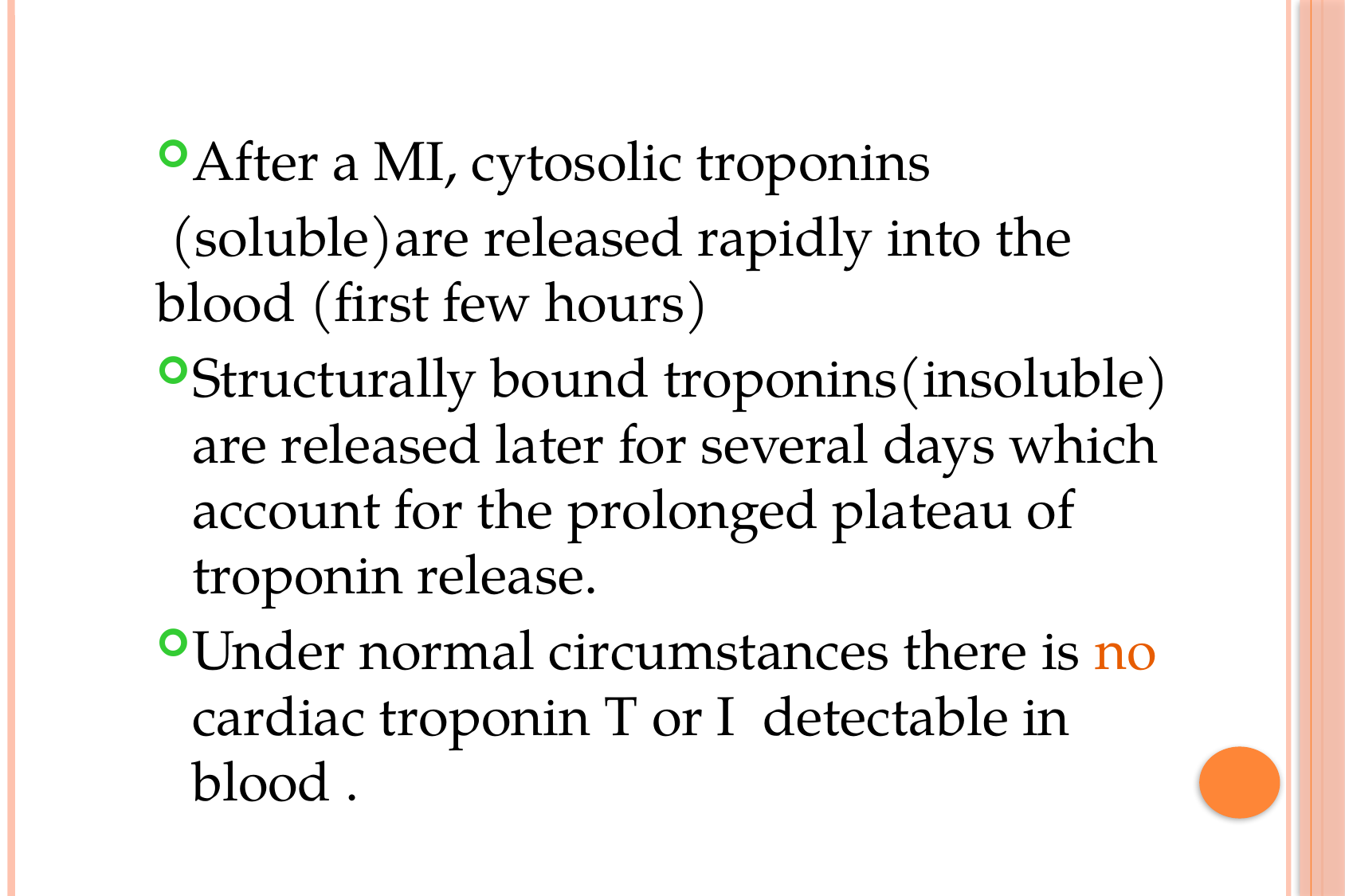

After a MI, cytosolic troponins
 (soluble)are released rapidly into the blood (first few hours)
Structurally bound troponins(insoluble) are released later for several days which account for the prolonged plateau of troponin release.
Under normal circumstances there is no cardiac troponin T or I  detectable in blood .